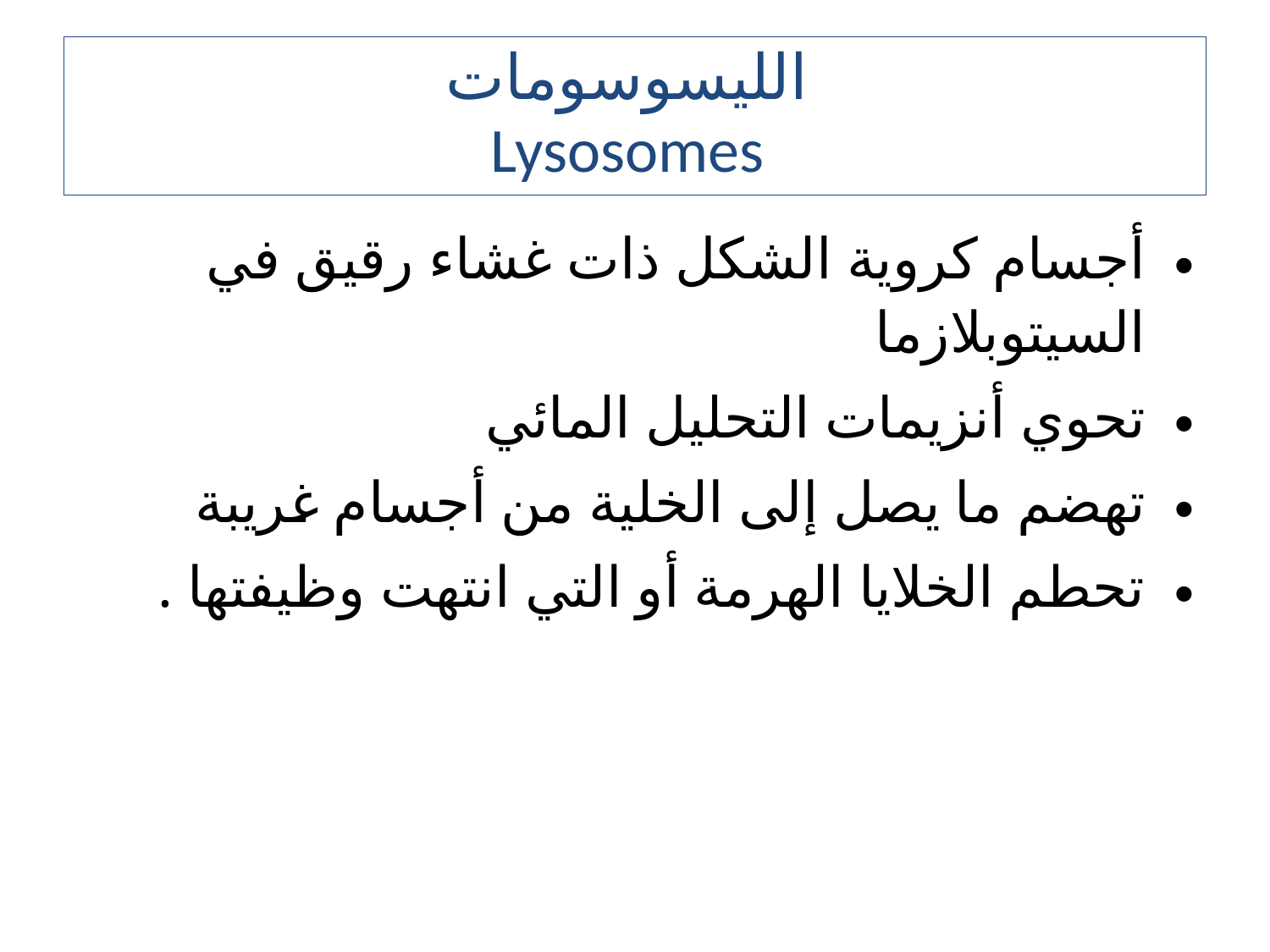

# الليسوسومات Lysosomes
أجسام كروية الشكل ذات غشاء رقيق في السيتوبلازما
تحوي أنزيمات التحليل المائي
تهضم ما يصل إلى الخلية من أجسام غريبة
تحطم الخلايا الهرمة أو التي انتهت وظيفتها .